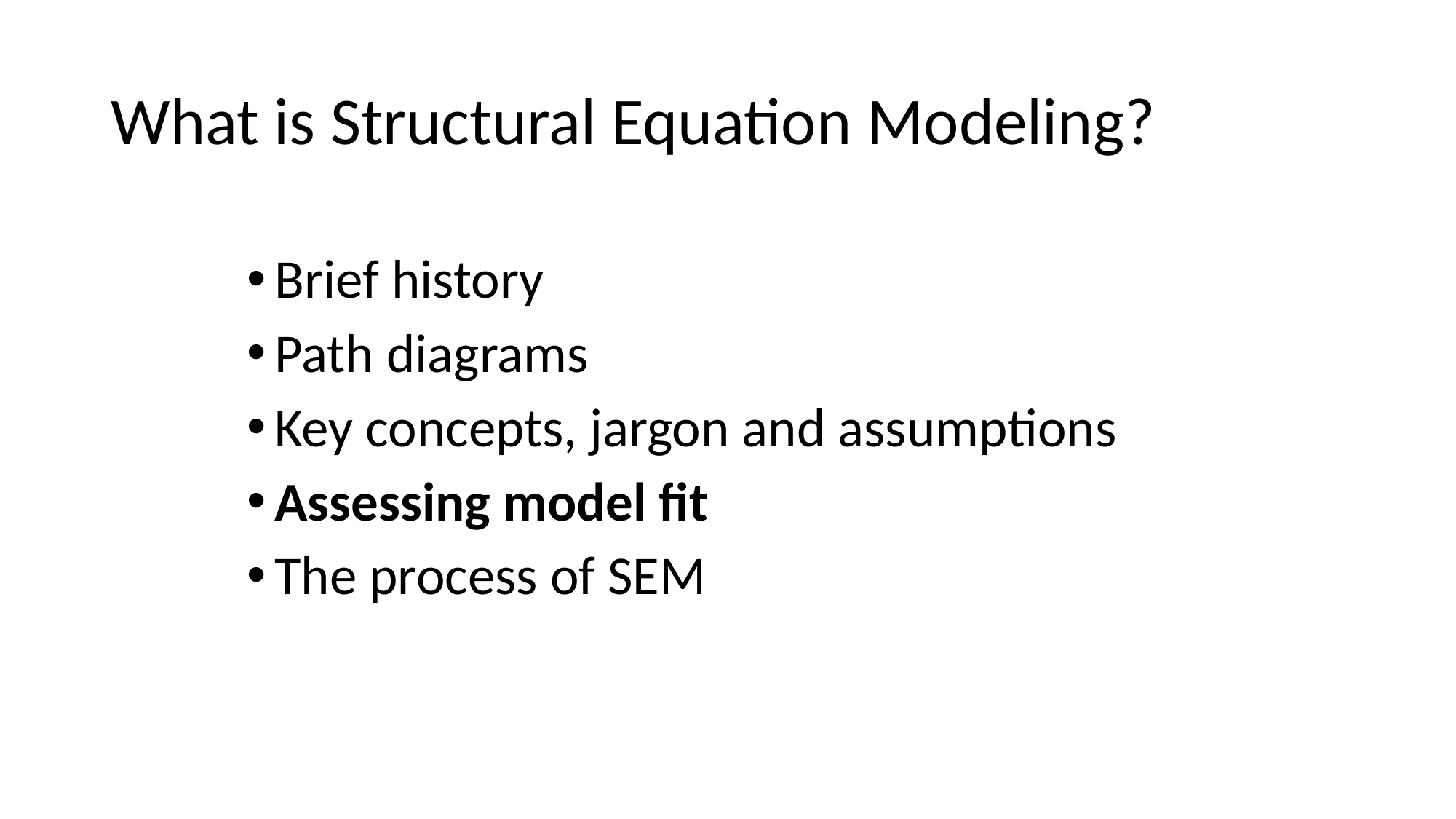

# What is Structural Equation Modeling?
Brief history
Path diagrams
Key concepts, jargon and assumptions
Assessing model fit
The process of SEM